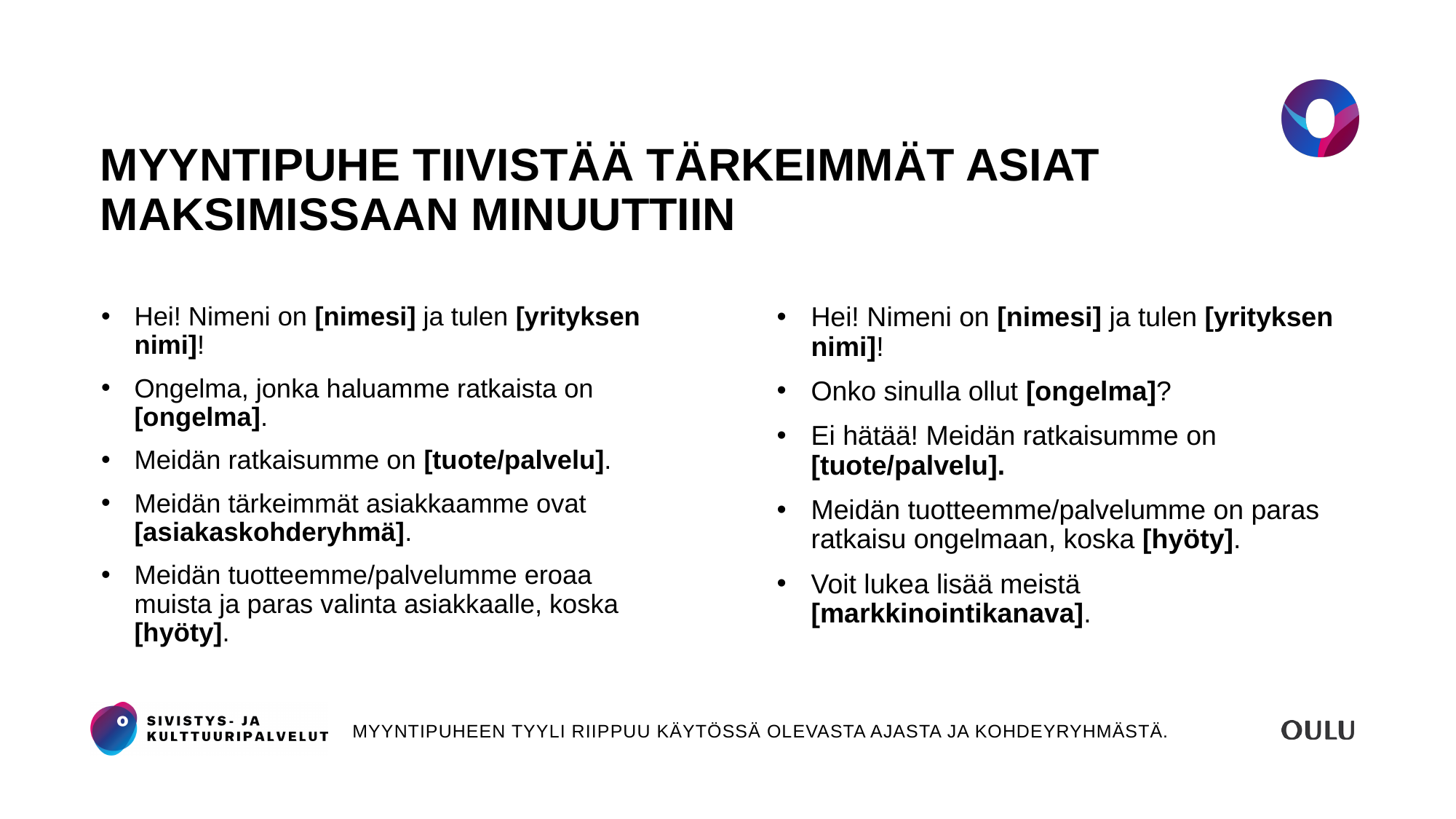

# MYYNTIPUHE TIIVISTÄÄ TÄRKEIMMÄT ASIAT MAKSIMISSAAN MINUUTTIIN
Hei! Nimeni on [nimesi] ja tulen [yrityksen nimi]!
Ongelma, jonka haluamme ratkaista on [ongelma].
Meidän ratkaisumme on [tuote/palvelu].
Meidän tärkeimmät asiakkaamme ovat [asiakaskohderyhmä].
Meidän tuotteemme/palvelumme eroaa muista ja paras valinta asiakkaalle, koska [hyöty].
Hei! Nimeni on [nimesi] ja tulen [yrityksen nimi]!
Onko sinulla ollut [ongelma]?
Ei hätää! Meidän ratkaisumme on [tuote/palvelu].
Meidän tuotteemme/palvelumme on paras ratkaisu ongelmaan, koska [hyöty].
Voit lukea lisää meistä [markkinointikanava].

23.3.2023
MYYNTIPUHEEN TYYLI RIIPPUU KÄYTÖSSÄ OLEVASTA AJASTA JA KOHDEYRYHMÄSTÄ.